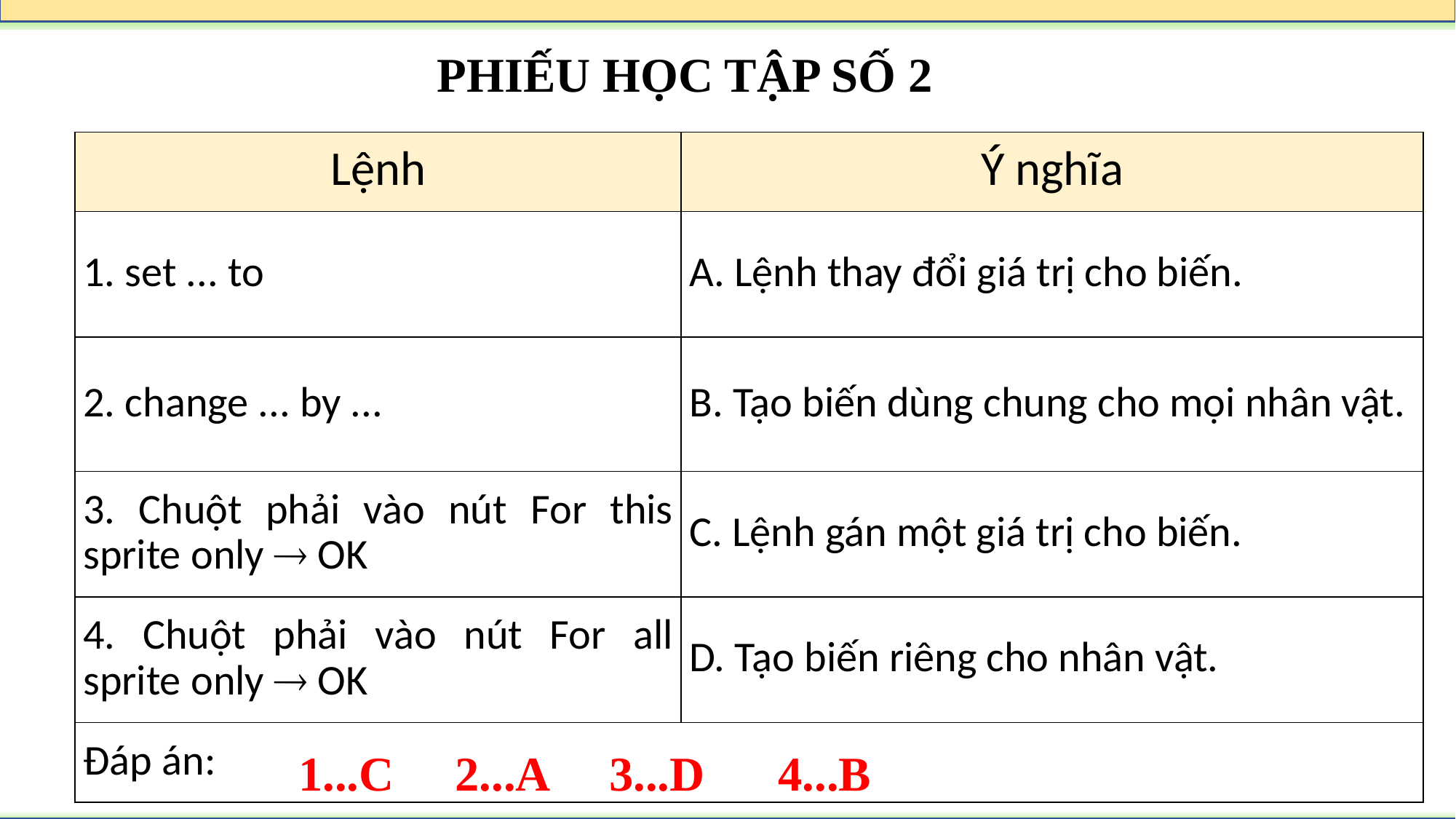

Phiếu học tập số 1
PHIẾU HỌC TẬP SỐ 2
| Lệnh | Ý nghĩa |
| --- | --- |
| 1. set ... to | A. Lệnh thay đổi giá trị cho biến. |
| 2. change ... by ... | B. Tạo biến dùng chung cho mọi nhân vật. |
| 3. Chuột phải vào nút For this sprite only → OK | C. Lệnh gán một giá trị cho biến. |
| 4. Chuột phải vào nút For all sprite only → OK | D. Tạo biến riêng cho nhân vật. |
| Đáp án: |  |
1...C     2...A     3...D      4...B